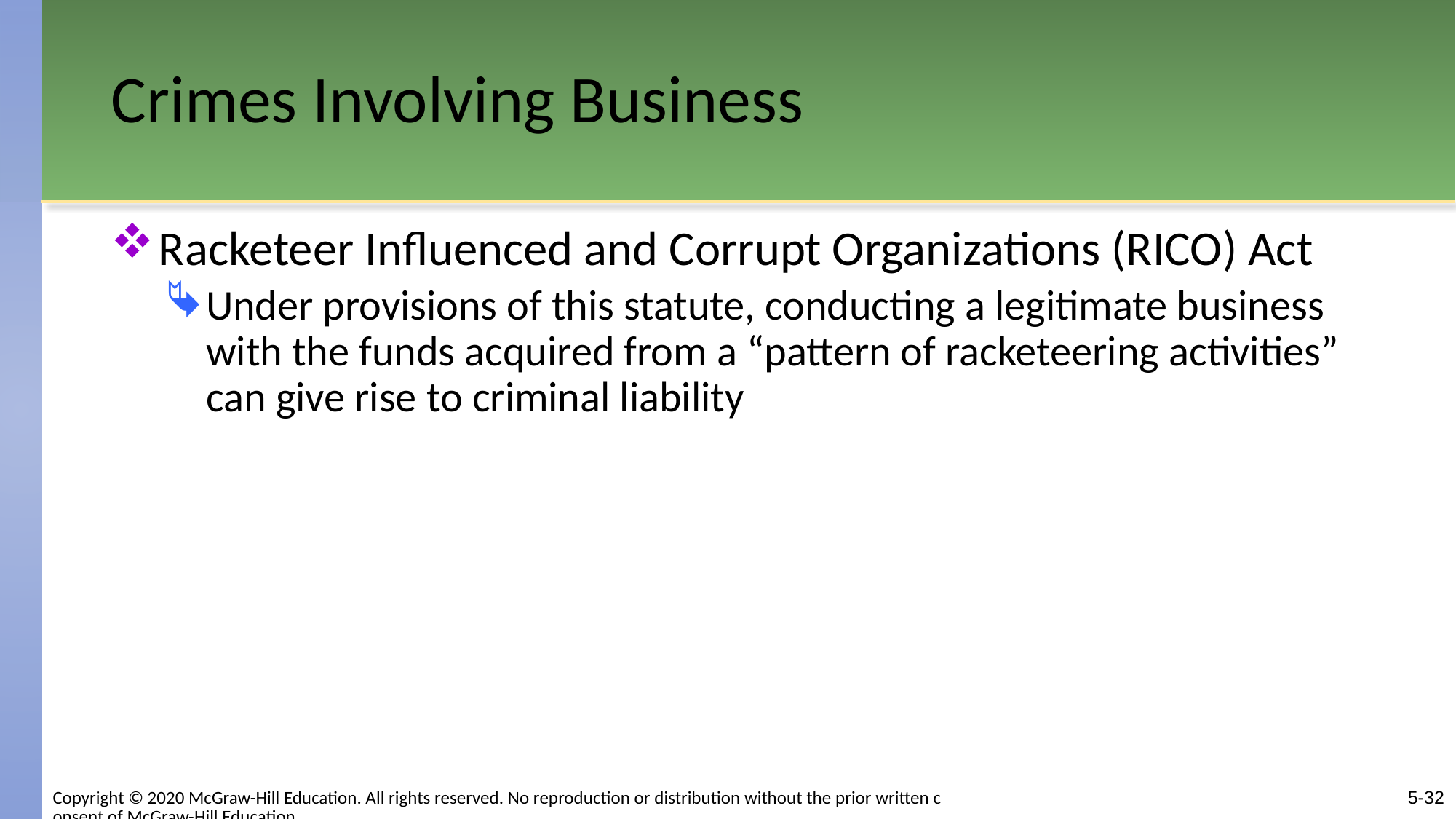

# Crimes Involving Business
Racketeer Influenced and Corrupt Organizations (RICO) Act
Under provisions of this statute, conducting a legitimate business with the funds acquired from a “pattern of racketeering activities” can give rise to criminal liability

Copyright © 2020 McGraw-Hill Education. All rights reserved. No reproduction or distribution without the prior written consent of McGraw-Hill Education.
5-32